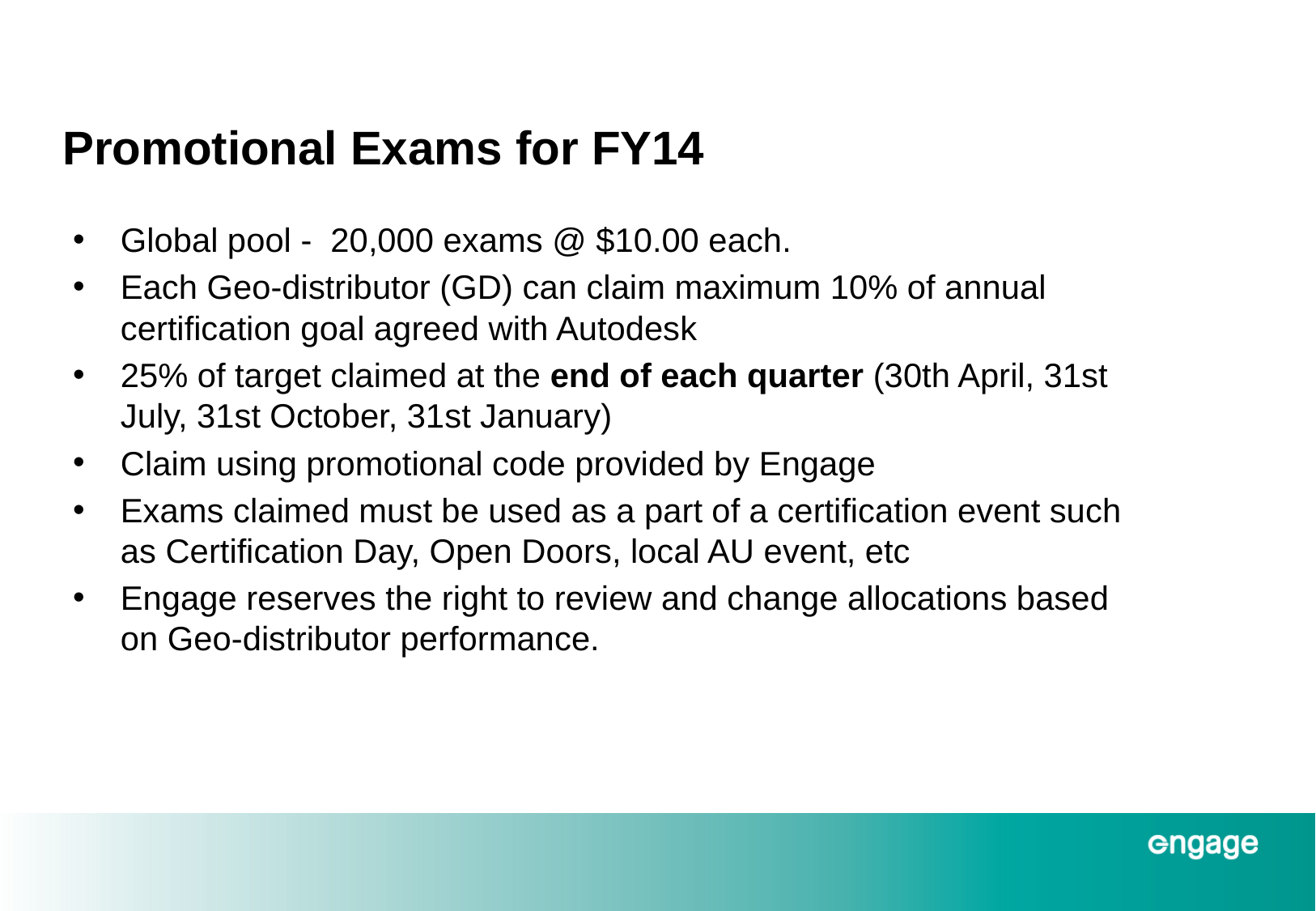

# Promotional Exams for FY14
Global pool -  20,000 exams @ $10.00 each.
Each Geo-distributor (GD) can claim maximum 10% of annual certification goal agreed with Autodesk
25% of target claimed at the end of each quarter (30th April, 31st July, 31st October, 31st January)
Claim using promotional code provided by Engage
Exams claimed must be used as a part of a certification event such as Certification Day, Open Doors, local AU event, etc
Engage reserves the right to review and change allocations based on Geo-distributor performance.